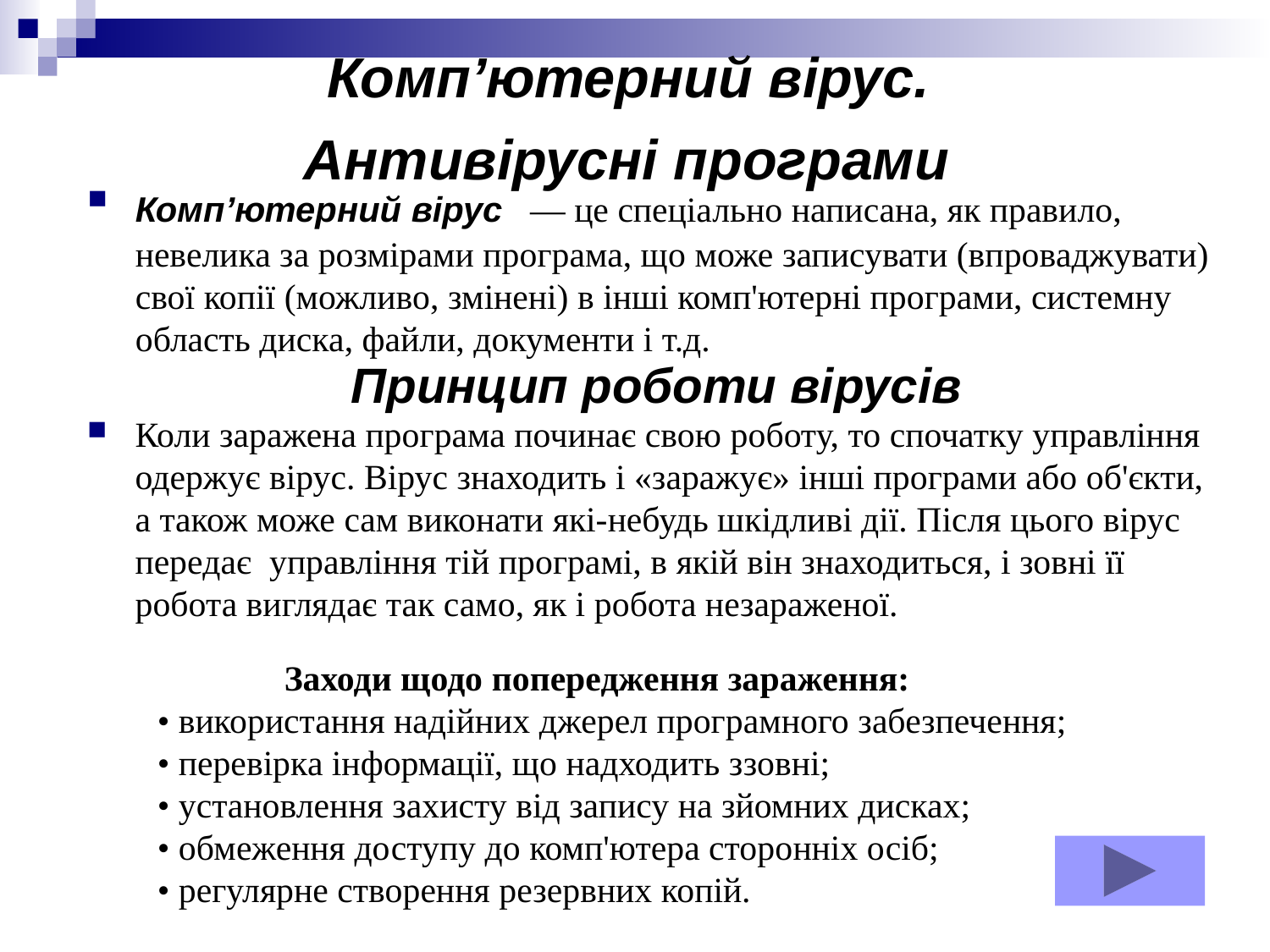

# Комп’ютерний вірус. Антивірусні програми
Комп’ютерний вірус  — це спеціально написана, як правило, невелика за розмірами програма, що може записувати (впроваджувати) свої копії (можливо, змінені) в інші комп'ютерні програми, системну область диска, файли, документи і т.д.

Коли заражена програма починає свою роботу, то спочатку управління одержує вірус. Вірус знаходить і «заражує» інші програми або об'єкти, а також може сам виконати які-небудь шкідливі дії. Після цього вірус передає  управління тій програмі, в якій він знаходиться, і зовні її робота виглядає так само, як і робота незараженої.
Принцип роботи вірусів
	Заходи щодо попередження зараження:
• використання надійних джерел програмного забезпечення;
• перевірка інформації, що надходить ззовні;
• установлення захисту від запису на зйомних дисках;
• обмеження доступу до комп'ютера сторонніх осіб;
• регулярне створення резервних копій.